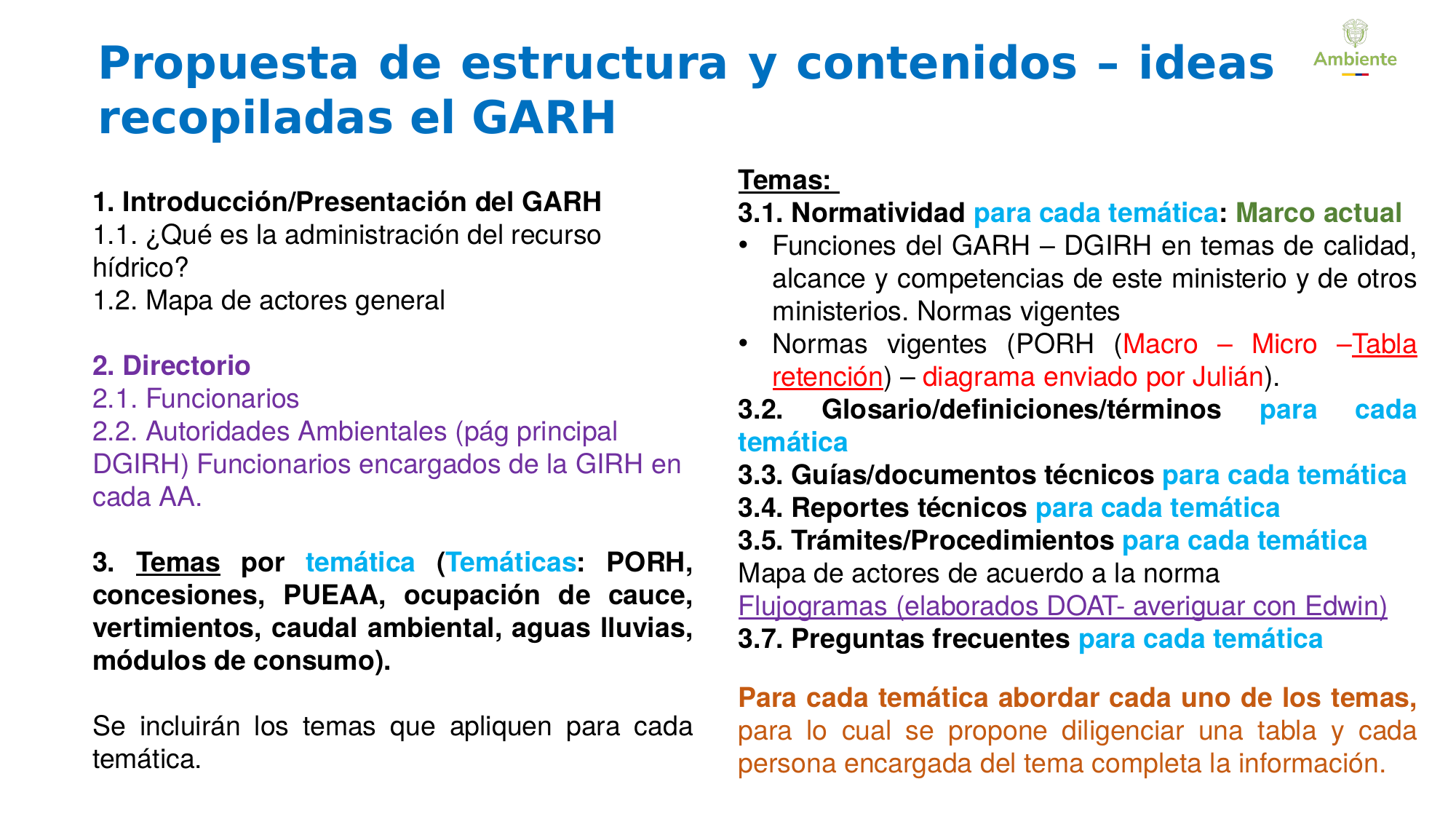

Propuesta de estructura y contenidos – ideas recopiladas el GARH
Temas:
3.1. Normatividad para cada temática: Marco actual
Funciones del GARH – DGIRH en temas de calidad, alcance y competencias de este ministerio y de otros ministerios. Normas vigentes
Normas vigentes (PORH (Macro – Micro –Tabla retención) – diagrama enviado por Julián).
3.2. Glosario/definiciones/términos para cada temática
3.3. Guías/documentos técnicos para cada temática
3.4. Reportes técnicos para cada temática
3.5. Trámites/Procedimientos para cada temática
Mapa de actores de acuerdo a la norma
Flujogramas (elaborados DOAT- averiguar con Edwin)
3.7. Preguntas frecuentes para cada temática

1. Introducción/Presentación del GARH
1.1. ¿Qué es la administración del recurso hídrico?
1.2. Mapa de actores general

2. Directorio
2.1. Funcionarios
2.2. Autoridades Ambientales (pág principal DGIRH) Funcionarios encargados de la GIRH en cada AA.

3. Temas por temática (Temáticas: PORH, concesiones, PUEAA, ocupación de cauce, vertimientos, caudal ambiental, aguas lluvias, módulos de consumo).

Se incluirán los temas que apliquen para cada temática.
Para cada temática abordar cada uno de los temas, para lo cual se propone diligenciar una tabla y cada persona encargada del tema completa la información.